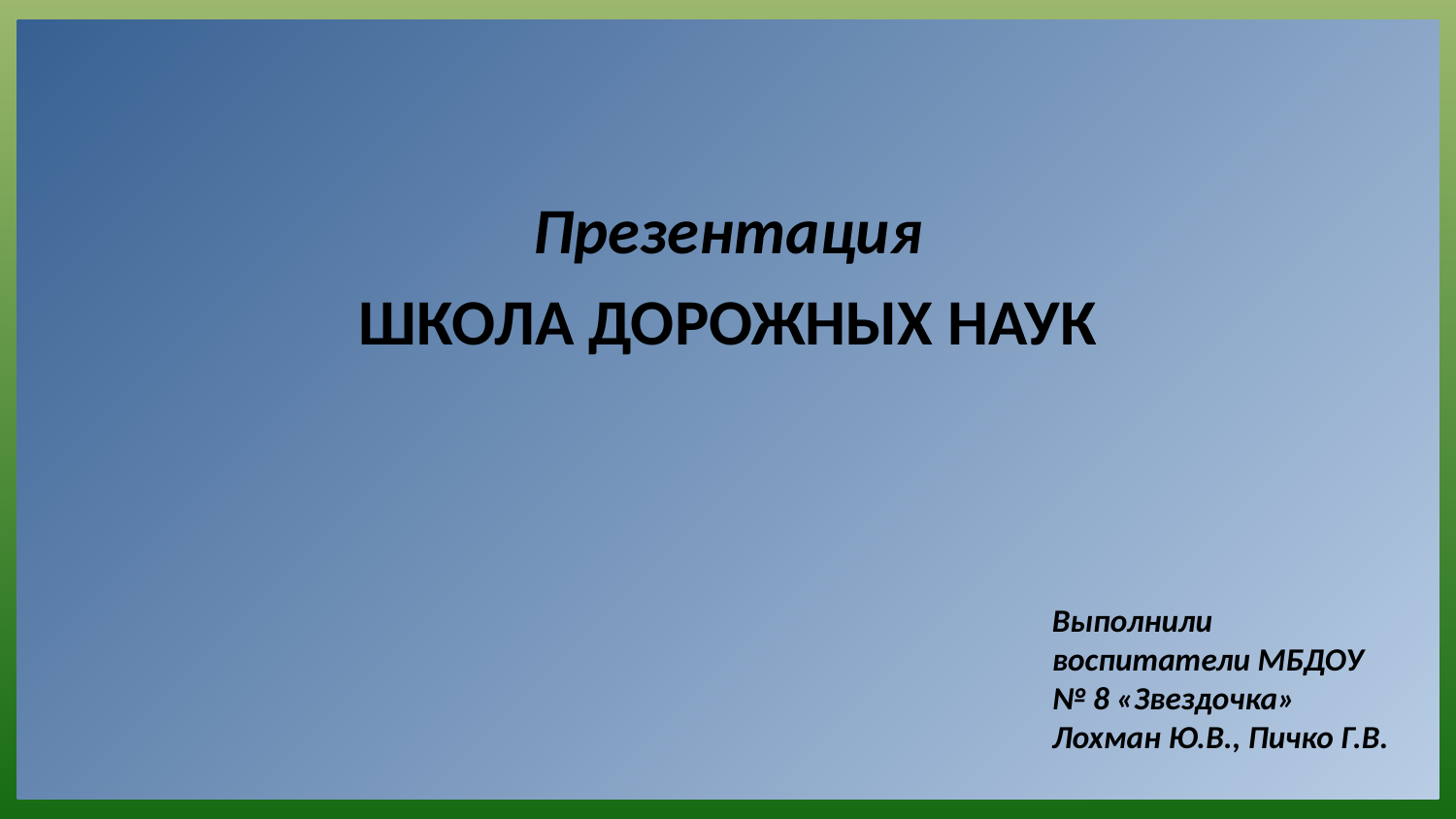

Презентация
ШКОЛА ДОРОЖНЫХ НАУК

Выполнили
воспитатели МБДОУ
№ 8 «Звездочка»
Лохман Ю.В., Пичко Г.В.